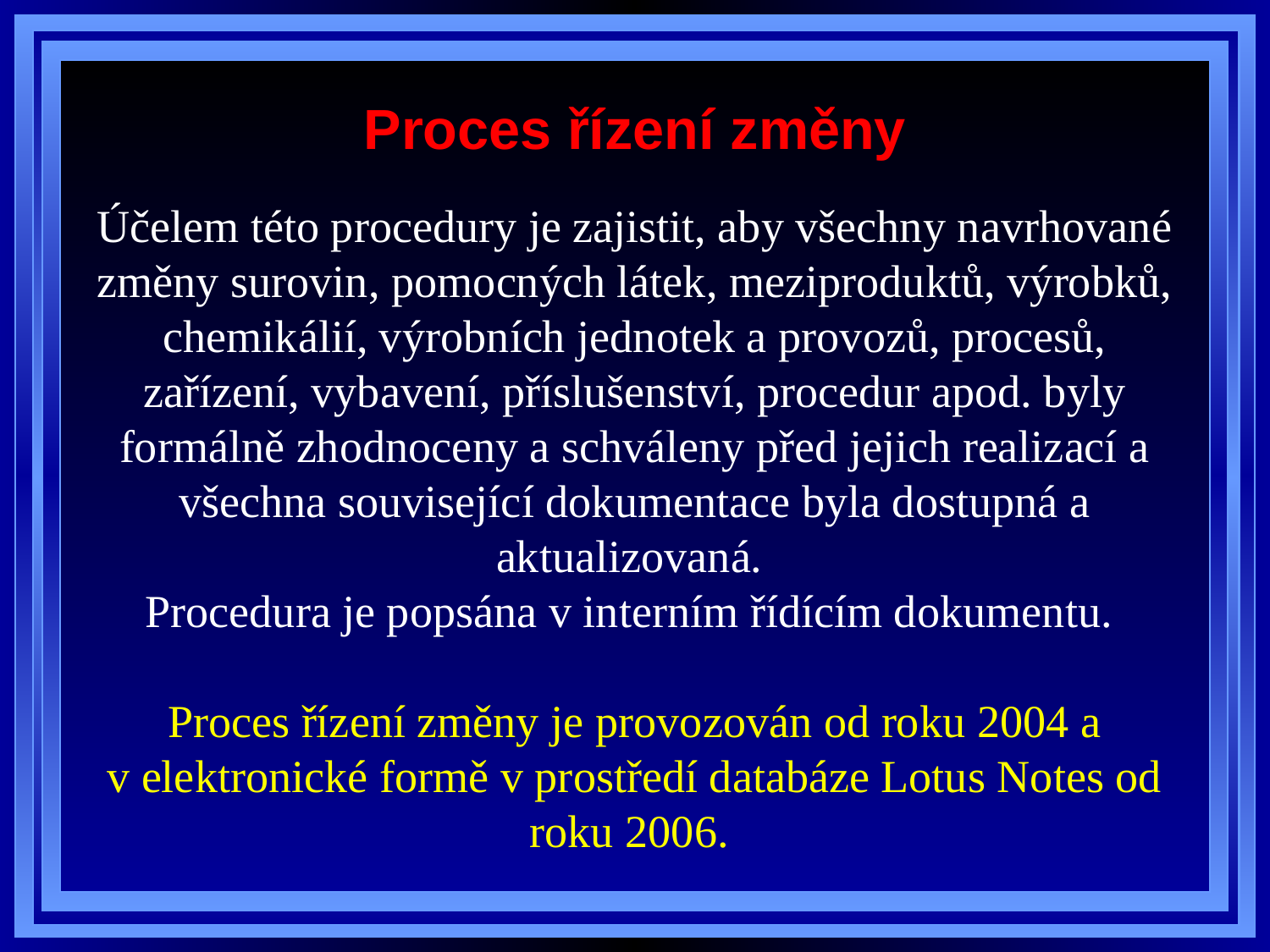

# Proces řízení změny
Účelem této procedury je zajistit, aby všechny navrhované změny surovin, pomocných látek, meziproduktů, výrobků, chemikálií, výrobních jednotek a provozů, procesů, zařízení, vybavení, příslušenství, procedur apod. byly formálně zhodnoceny a schváleny před jejich realizací a všechna související dokumentace byla dostupná a aktualizovaná.
Procedura je popsána v interním řídícím dokumentu.

Proces řízení změny je provozován od roku 2004 a v elektronické formě v prostředí databáze Lotus Notes od roku 2006.